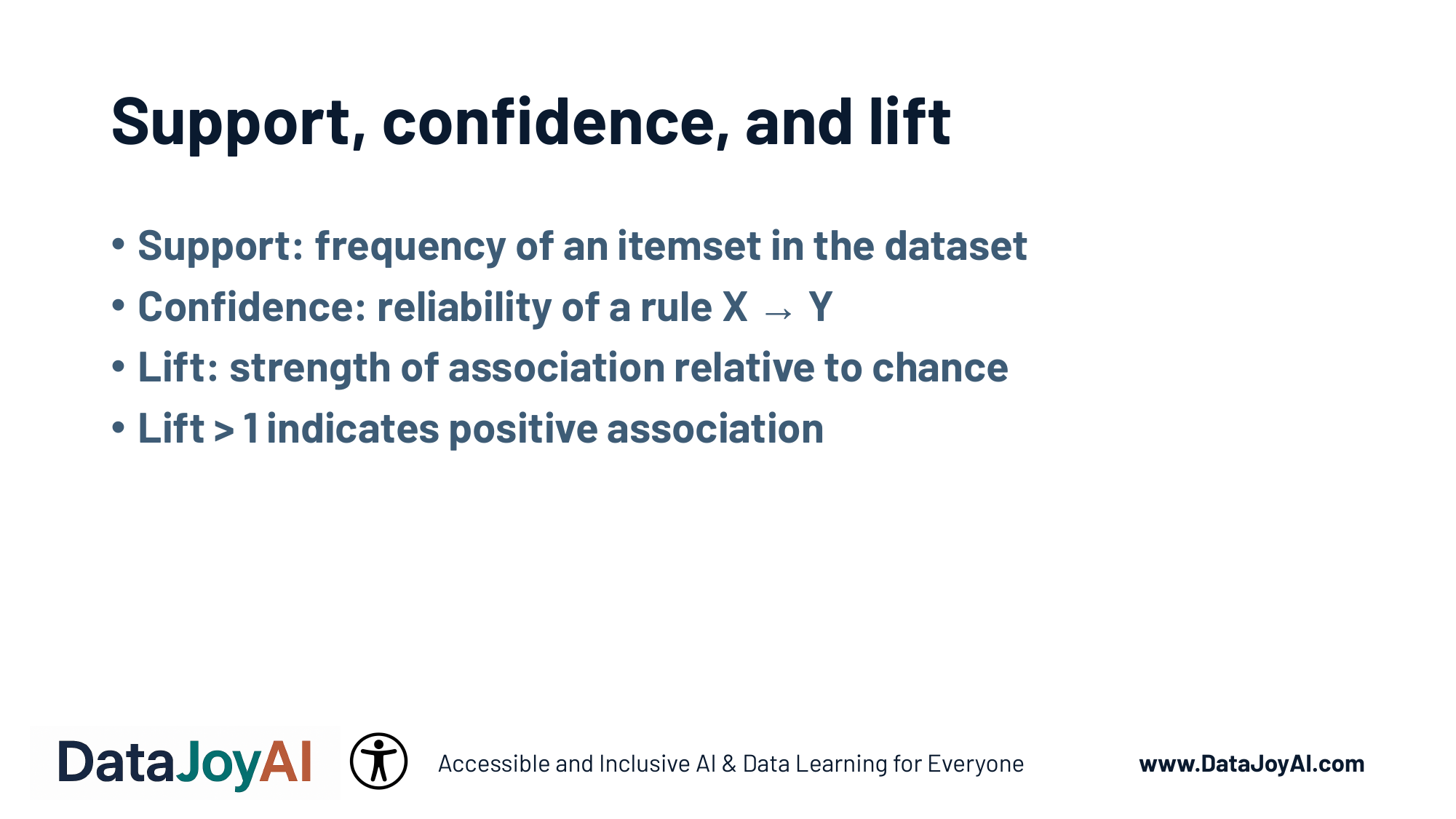

# Support, confidence, and lift
Support: frequency of an itemset in the dataset
Confidence: reliability of a rule X → Y
Lift: strength of association relative to chance
Lift > 1 indicates positive association